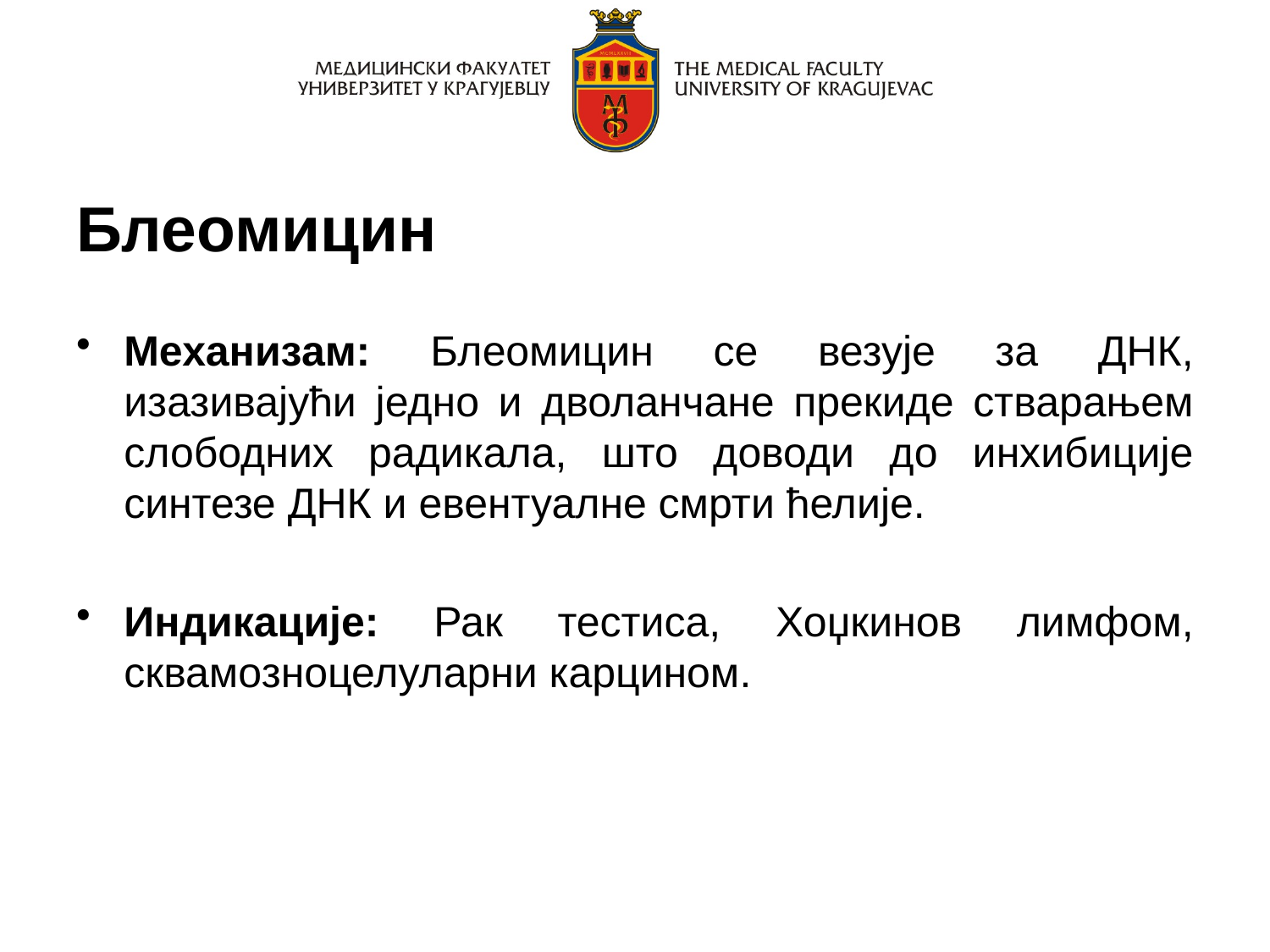

# Блеомицин
Механизам: Блеомицин се везује за ДНК, изазивајући једно и дволанчане прекиде стварањем слободних радикала, што доводи до инхибиције синтезе ДНК и евентуалне смрти ћелије.

Индикације: Рак тестиса, Хоџкинов лимфом, сквамозноцелуларни карцином.